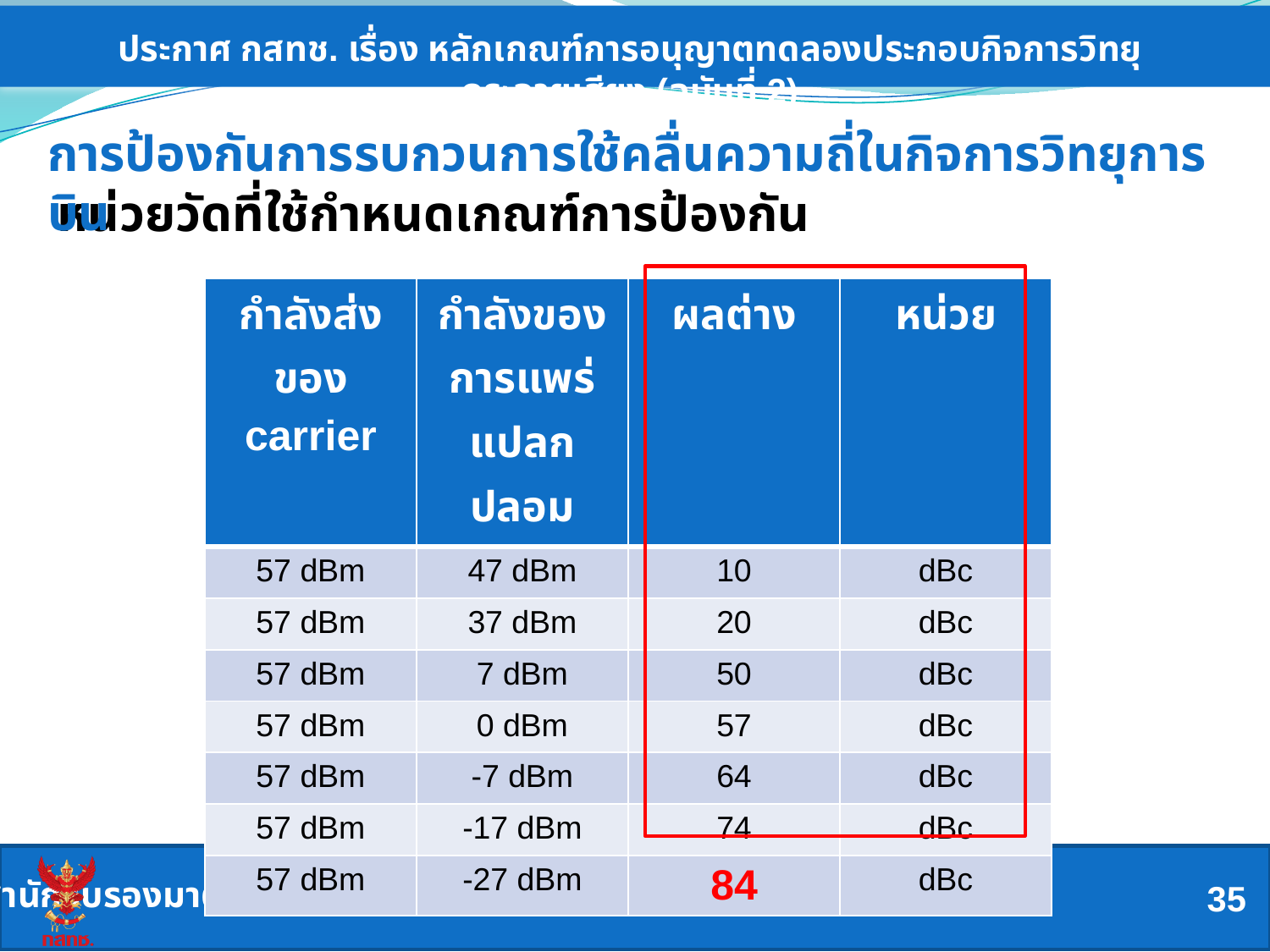

ประกาศ กสทช. เรื่อง หลักเกณฑ์การอนุญาตทดลองประกอบกิจการวิทยุกระจายเสียง (ฉบับที่ 2)
การป้องกันการรบกวนการใช้คลื่นความถี่ในกิจการวิทยุการบิน
หน่วยวัดที่ใช้กำหนดเกณฑ์การป้องกัน

| กำลังส่งของ carrier | กำลังของการแพร่แปลกปลอม | ผลต่าง | หน่วย |
| --- | --- | --- | --- |
| 57 dBm | 47 dBm | 10 | dBc |
| 57 dBm | 37 dBm | 20 | dBc |
| 57 dBm | 7 dBm | 50 | dBc |
| 57 dBm | 0 dBm | 57 | dBc |
| 57 dBm | -7 dBm | 64 | dBc |
| 57 dBm | -17 dBm | 74 | dBc |
| 57 dBm | -27 dBm | 84 | dBc |